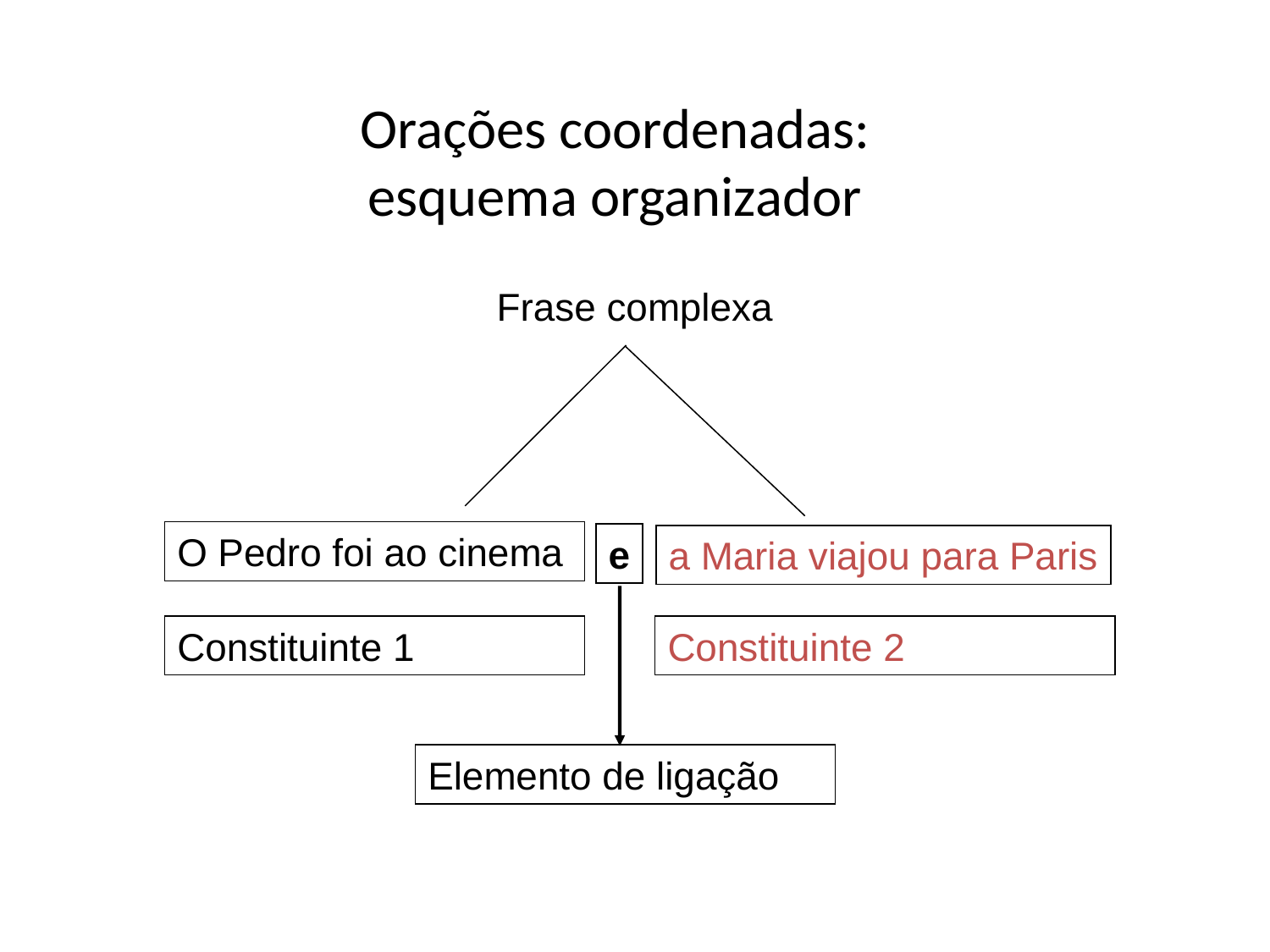

Orações coordenadas: esquema organizador
Frase complexa

O Pedro foi ao cinema
e
a Maria viajou para Paris

Constituinte 1
Constituinte 2
Elemento de ligação